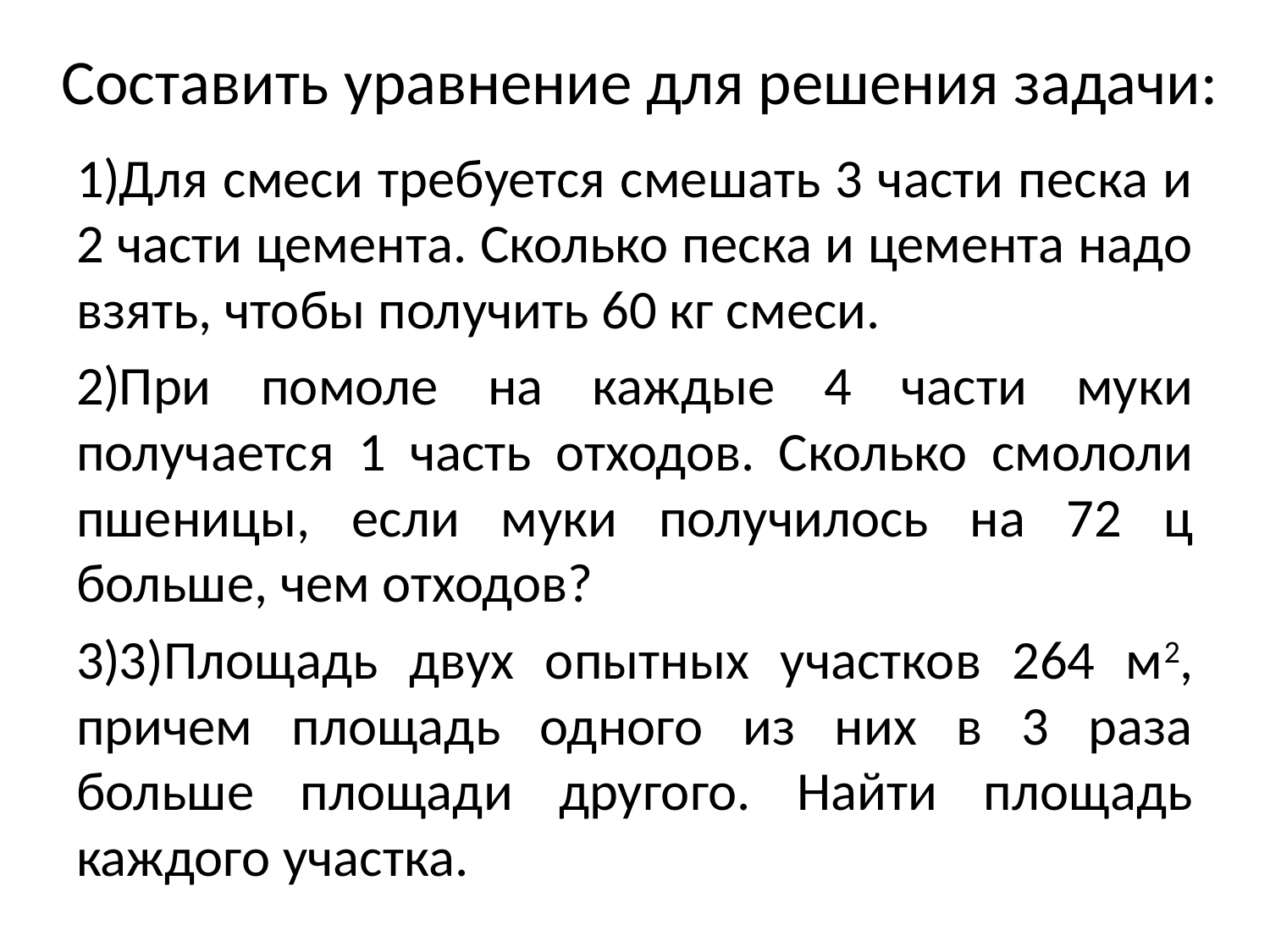

# Составить уравнение для решения задачи:
Для смеси требуется смешать 3 части песка и 2 части цемента. Сколько песка и цемента надо взять, чтобы получить 60 кг смеси.
При помоле на каждые 4 части муки получается 1 часть отходов. Сколько смололи пшеницы, если муки получилось на 72 ц больше, чем отходов?
3)Площадь двух опытных участков 264 м2, причем площадь одного из них в 3 раза больше площади другого. Найти площадь каждого участка.